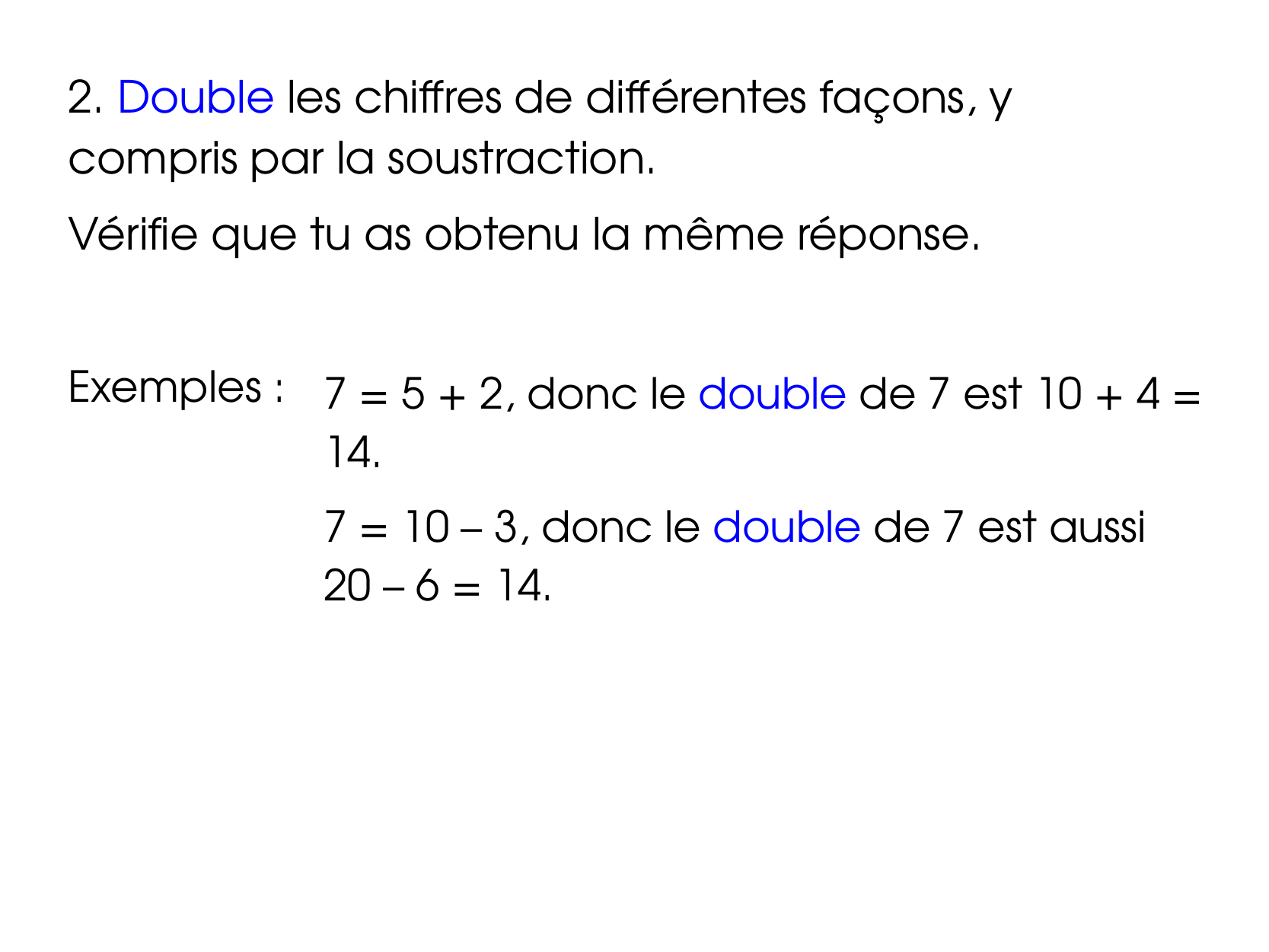

2. Double les chiffres de différentes façons, y compris par la soustraction.
Vérifie que tu as obtenu la même réponse.
Exemples :
7 = 5 + 2, donc le double de 7 est 10 + 4 = 14.
7 = 10 – 3, donc le double de 7 est aussi      20 – 6 = 14.